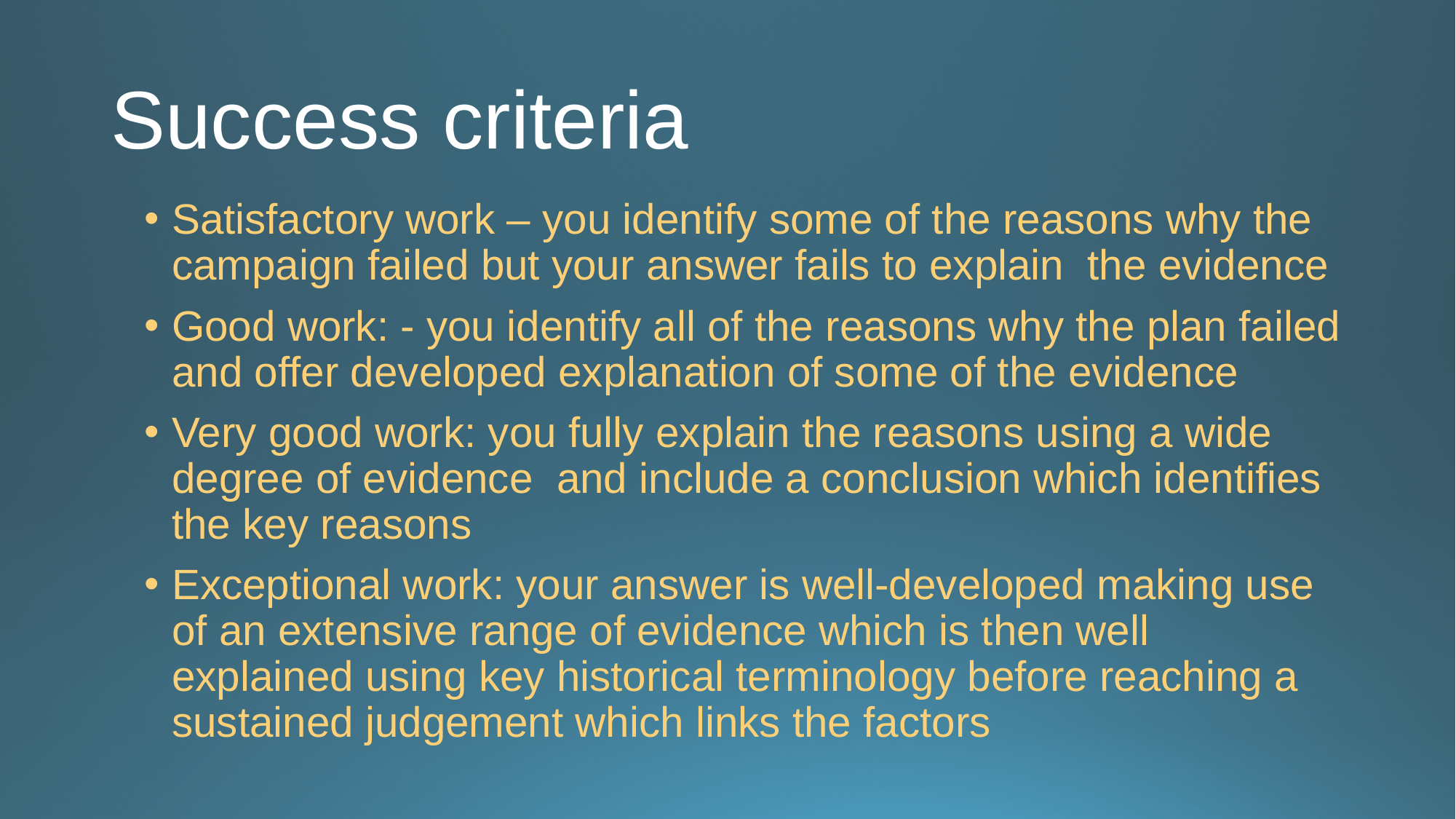

# Success criteria
Satisfactory work – you identify some of the reasons why the  campaign failed but your answer fails to explain  the evidence
Good work: - you identify all of the reasons why the plan failed and offer developed explanation of some of the evidence
Very good work: you fully explain the reasons using a wide degree of evidence  and include a conclusion which identifies the key reasons
Exceptional work: your answer is well-developed making use of an extensive range of evidence which is then well explained using key historical terminology before reaching a sustained judgement which links the factors